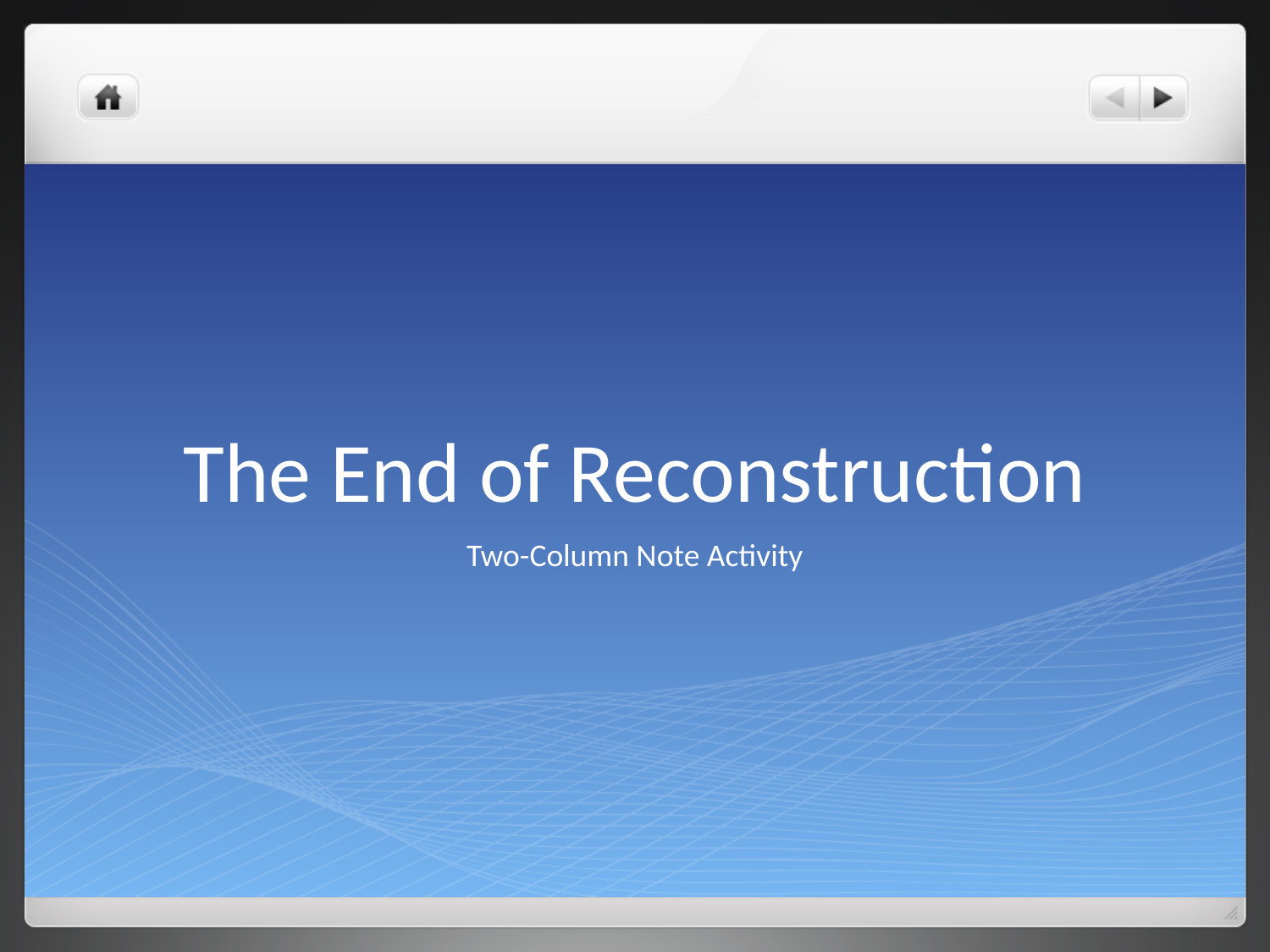

# The End of Reconstruction
Two-Column Note Activity